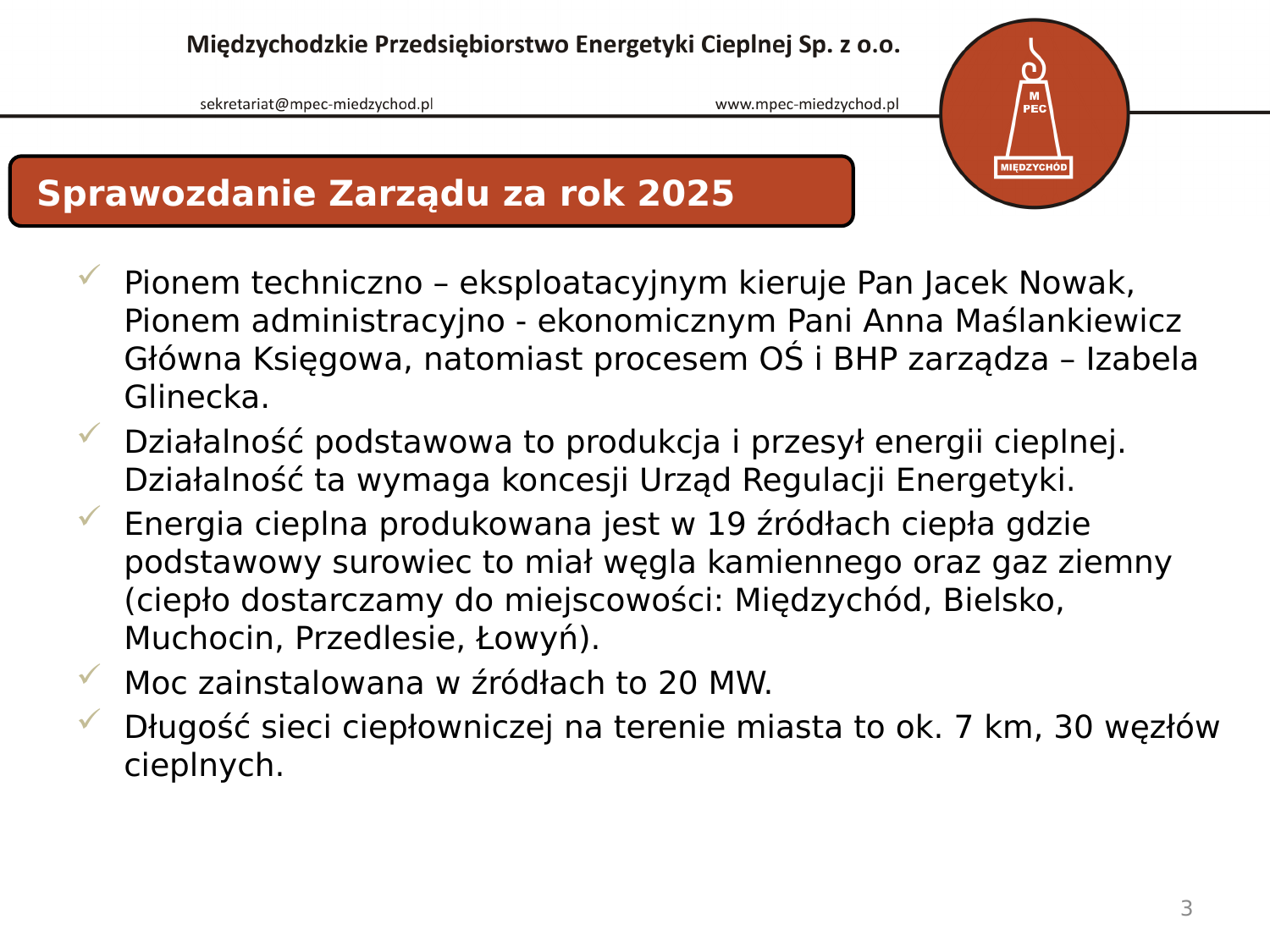

# Sprawozdanie Zarządu za rok 2025
Pionem techniczno – eksploatacyjnym kieruje Pan Jacek Nowak, Pionem administracyjno - ekonomicznym Pani Anna Maślankiewicz Główna Księgowa, natomiast procesem OŚ i BHP zarządza – Izabela Glinecka.
Działalność podstawowa to produkcja i przesył energii cieplnej. Działalność ta wymaga koncesji Urząd Regulacji Energetyki.
Energia cieplna produkowana jest w 19 źródłach ciepła gdzie podstawowy surowiec to miał węgla kamiennego oraz gaz ziemny (ciepło dostarczamy do miejscowości: Międzychód, Bielsko, Muchocin, Przedlesie, Łowyń).
Moc zainstalowana w źródłach to 20 MW.
Długość sieci ciepłowniczej na terenie miasta to ok. 7 km, 30 węzłów cieplnych.

3